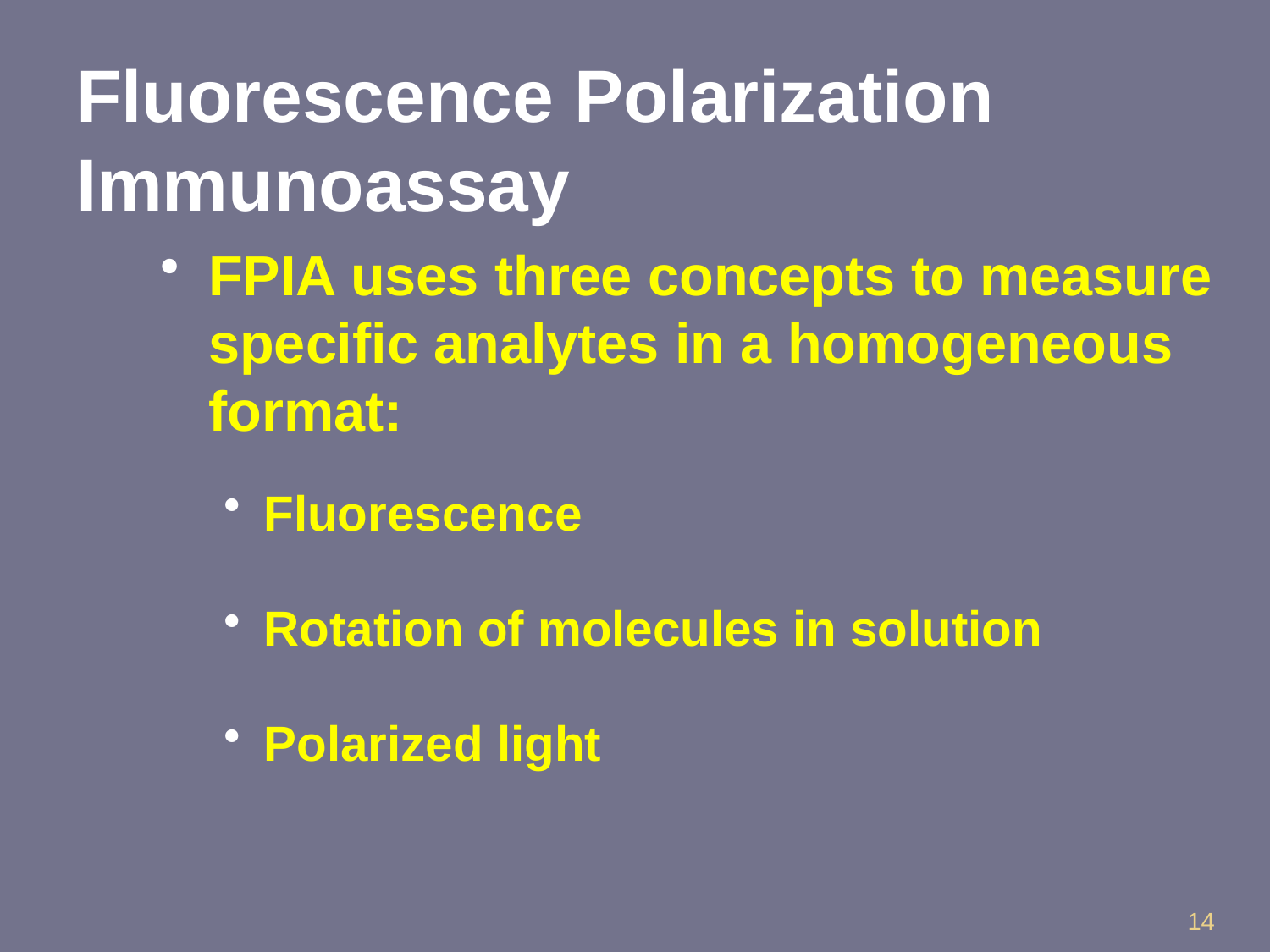

# Fluorescence Polarization Immunoassay
FPIA uses three concepts to measure specific analytes in a homogeneous format:

Fluorescence

Rotation of molecules in solution

Polarized light
14